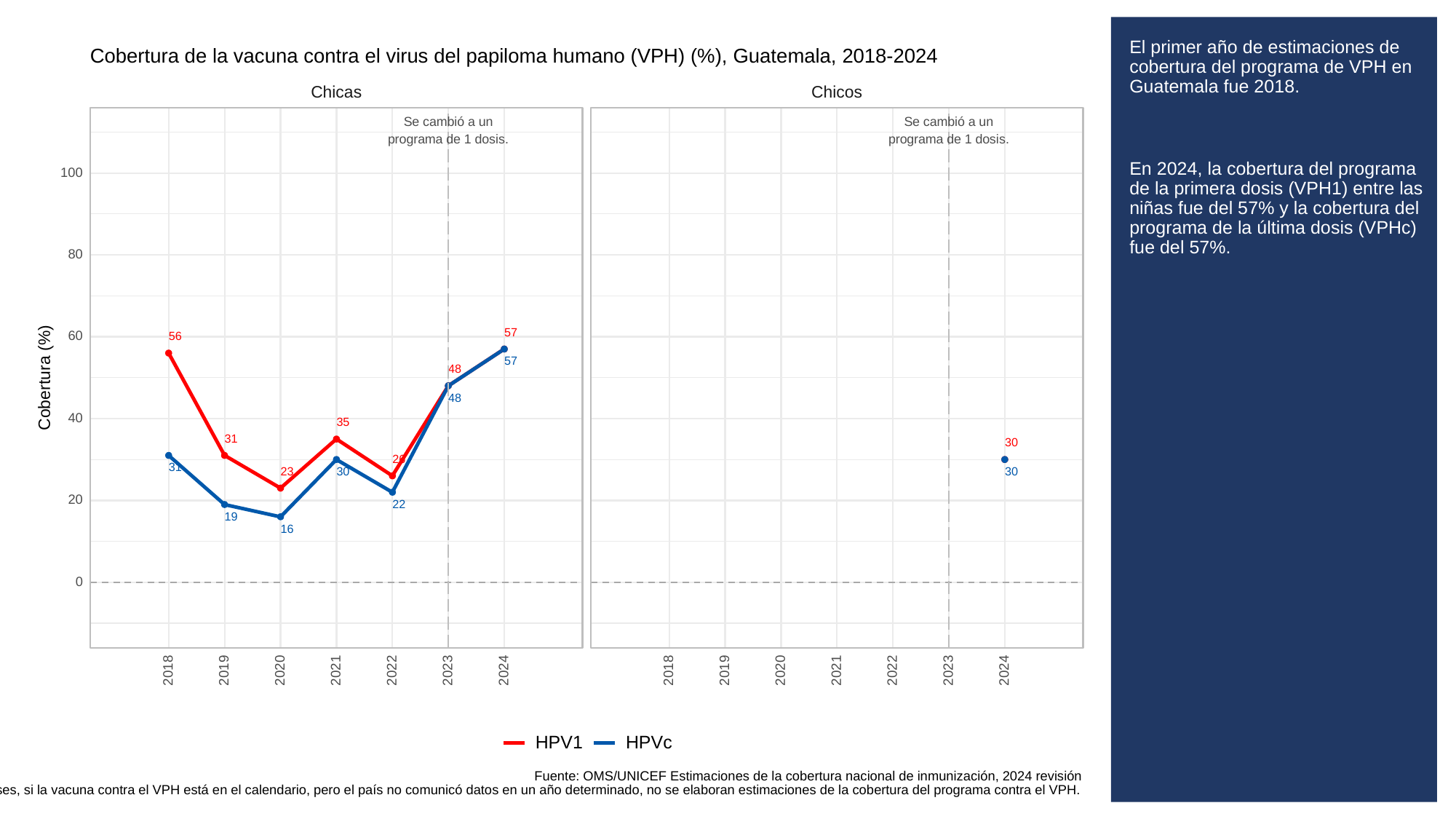

# El primer año de estimaciones de cobertura del programa de VPH en Guatemala fue 2018.

En 2024, la cobertura del programa de la primera dosis (VPH1) entre las niñas fue del 57% y la cobertura del programa de la última dosis (VPHc) fue del 57%.

Cobertura de la vacuna contra el virus del papiloma humano (VPH) (%), Guatemala, 2018-2024
Chicas
Chicos

Se cambió a un
Se cambió a un

programa de 1 dosis.
programa de 1 dosis.
100

80

57
60
56

57
48
Cobertura (%)

48
40
35

31

30

26

31
23
30
30

20

22

19

16

0

2023
2023
2018
2019
2020
2021
2022
2024
2018
2019
2020
2021
2022
2024
HPVc
HPV1

Fuente: OMS/UNICEF Estimaciones de la cobertura nacional de inmunización, 2024 revisión
Para algunos países, si la vacuna contra el VPH está en el calendario, pero el país no comunicó datos en un año determinado, no se elaboran estimaciones de la cobertura del programa contra el VPH.